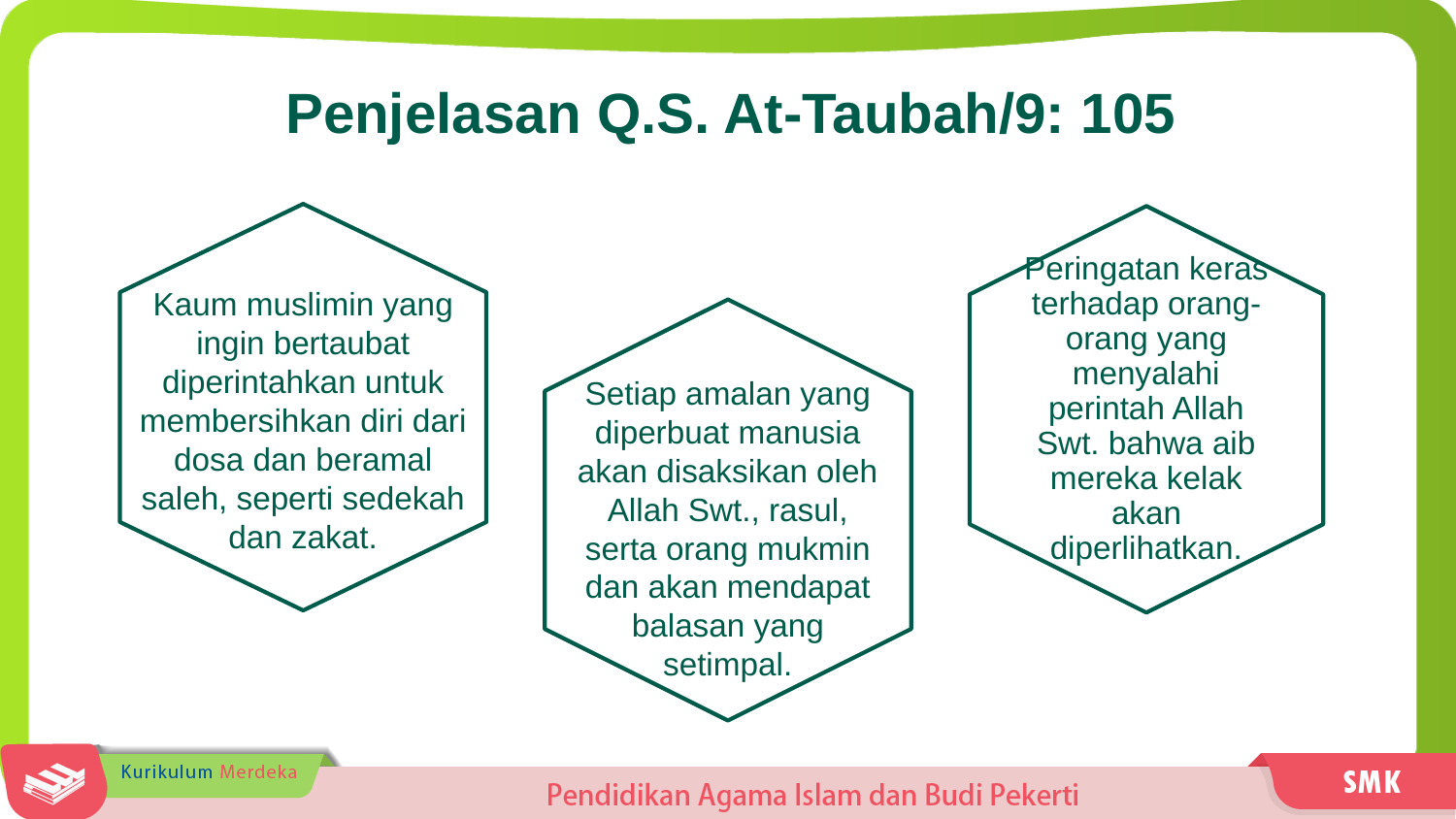

Penjelasan Q.S. At-Taubah/9: 105

Kaum muslimin yang ingin bertaubat diperintahkan untuk membersihkan diri dari dosa dan beramal saleh, seperti sedekah dan zakat.
Peringatan keras terhadap orang-orang yang menyalahi perintah Allah Swt. bahwa aib mereka kelak akan diperlihatkan.

Setiap amalan yang diperbuat manusia akan disaksikan oleh Allah Swt., rasul, serta orang mukmin dan akan mendapat balasan yang setimpal.